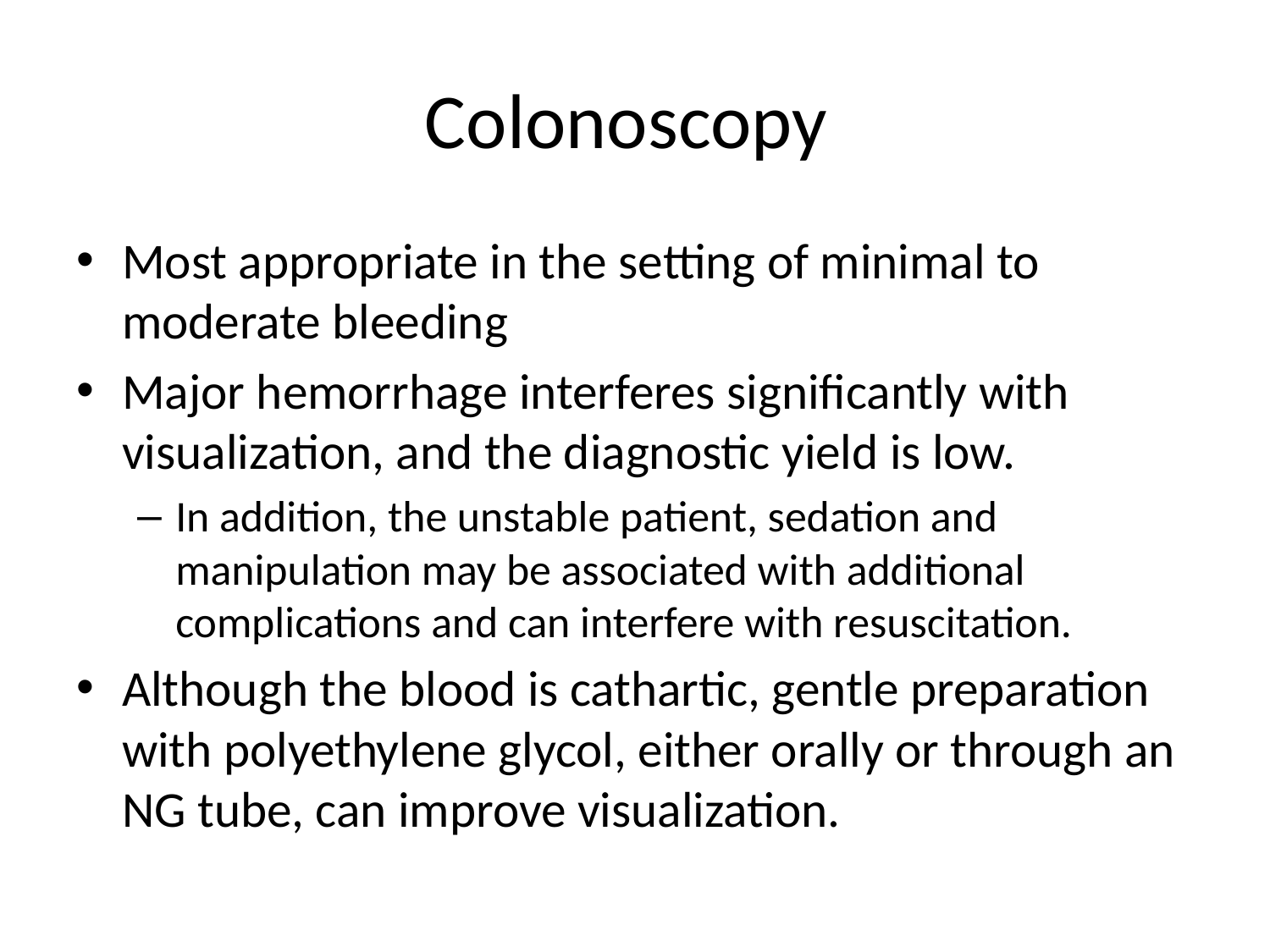

# Colonoscopy
Most appropriate in the setting of minimal to moderate bleeding
Major hemorrhage interferes significantly with visualization, and the diagnostic yield is low.
In addition, the unstable patient, sedation and manipulation may be associated with additional complications and can interfere with resuscitation.
Although the blood is cathartic, gentle preparation with polyethylene glycol, either orally or through an NG tube, can improve visualization.